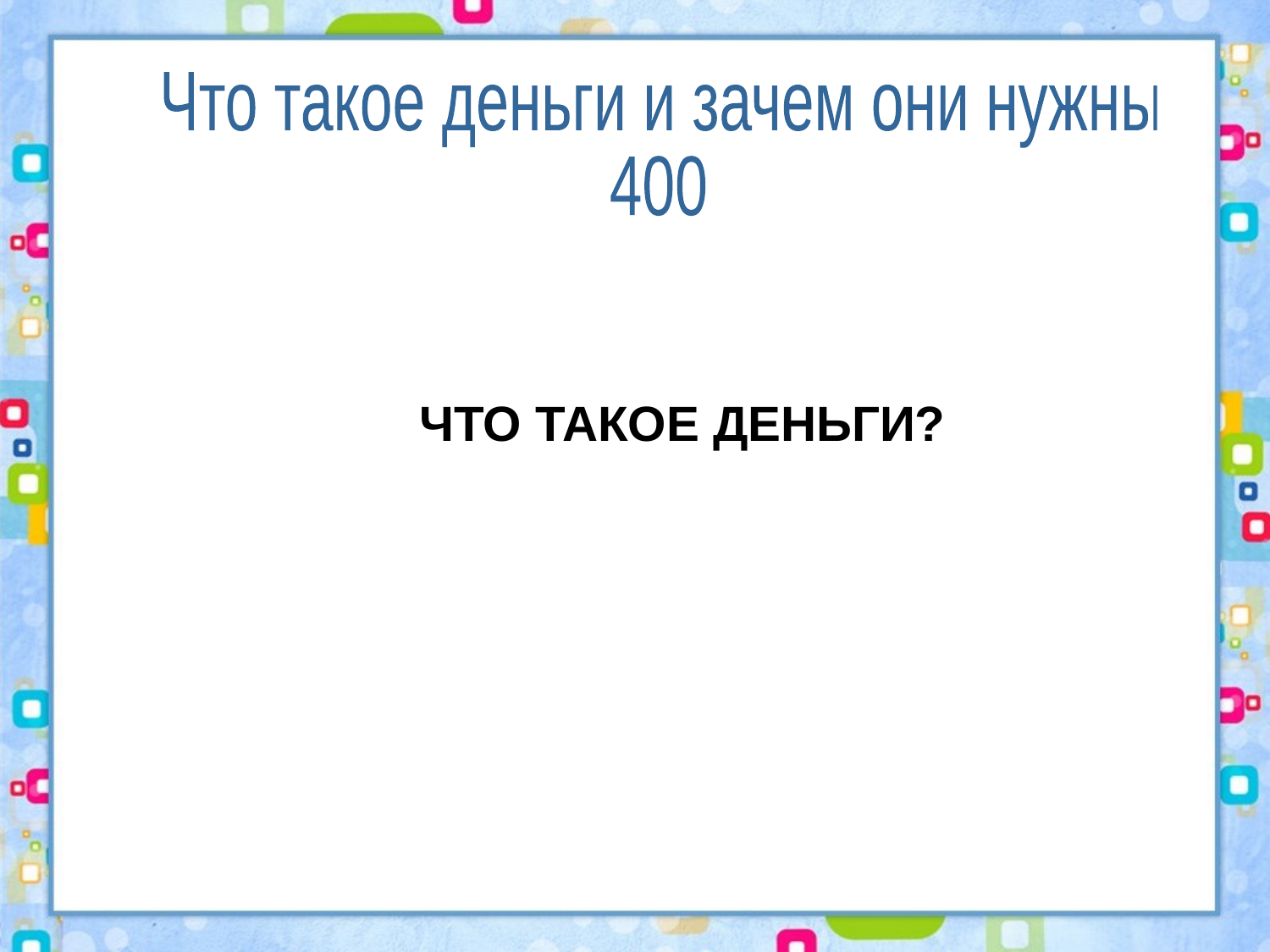

Что такое деньги и зачем они нужны
400
ЧТО ТАКОЕ ДЕНЬГИ?